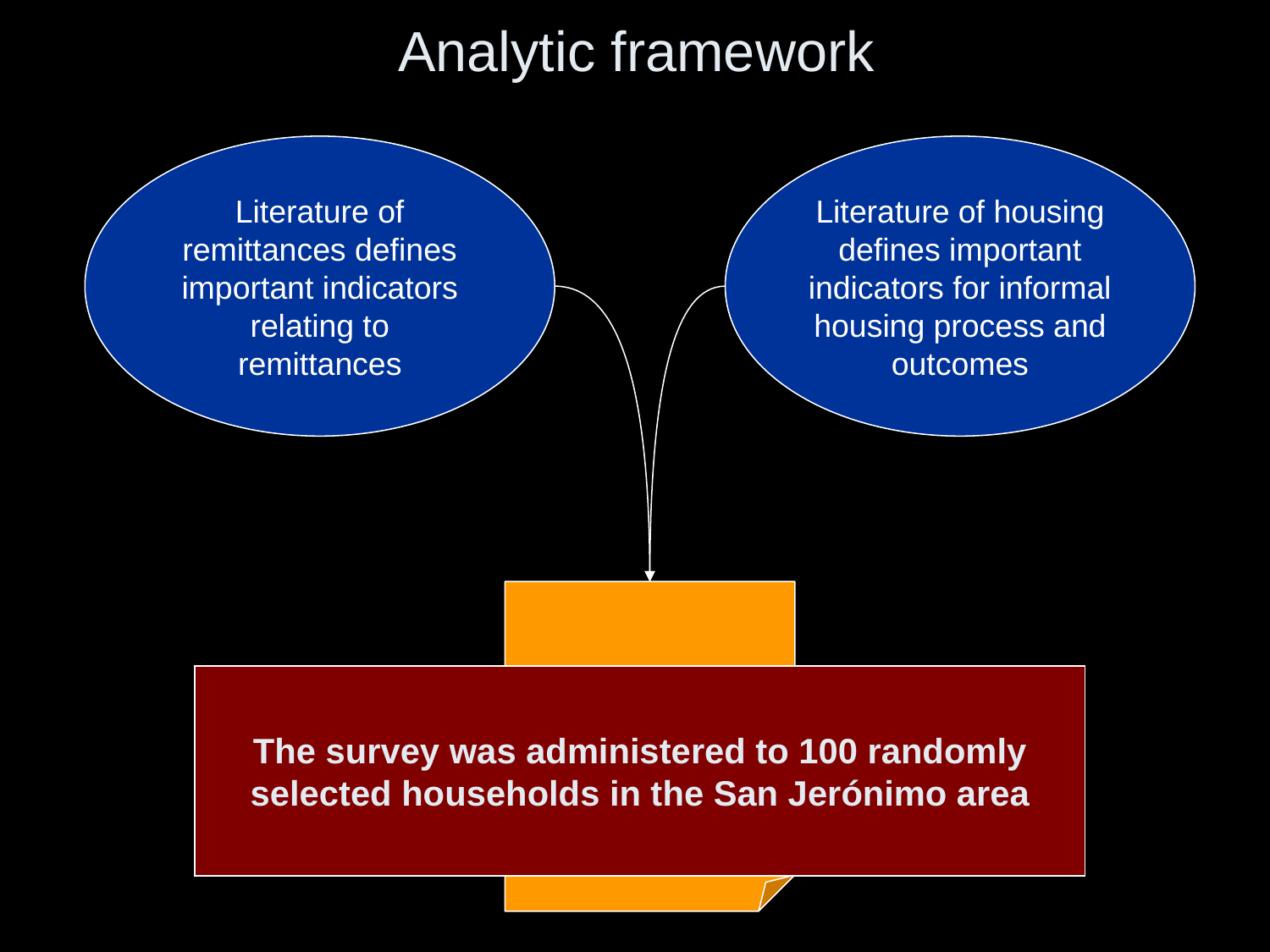

Analytic framework
Literature of remittances defines important indicators relating to remittances
Literature of housing defines important indicators for informal housing process and outcomes
In-depth survey on remittances and housing
The survey was administered to 100 randomly selected households in the San Jerónimo area